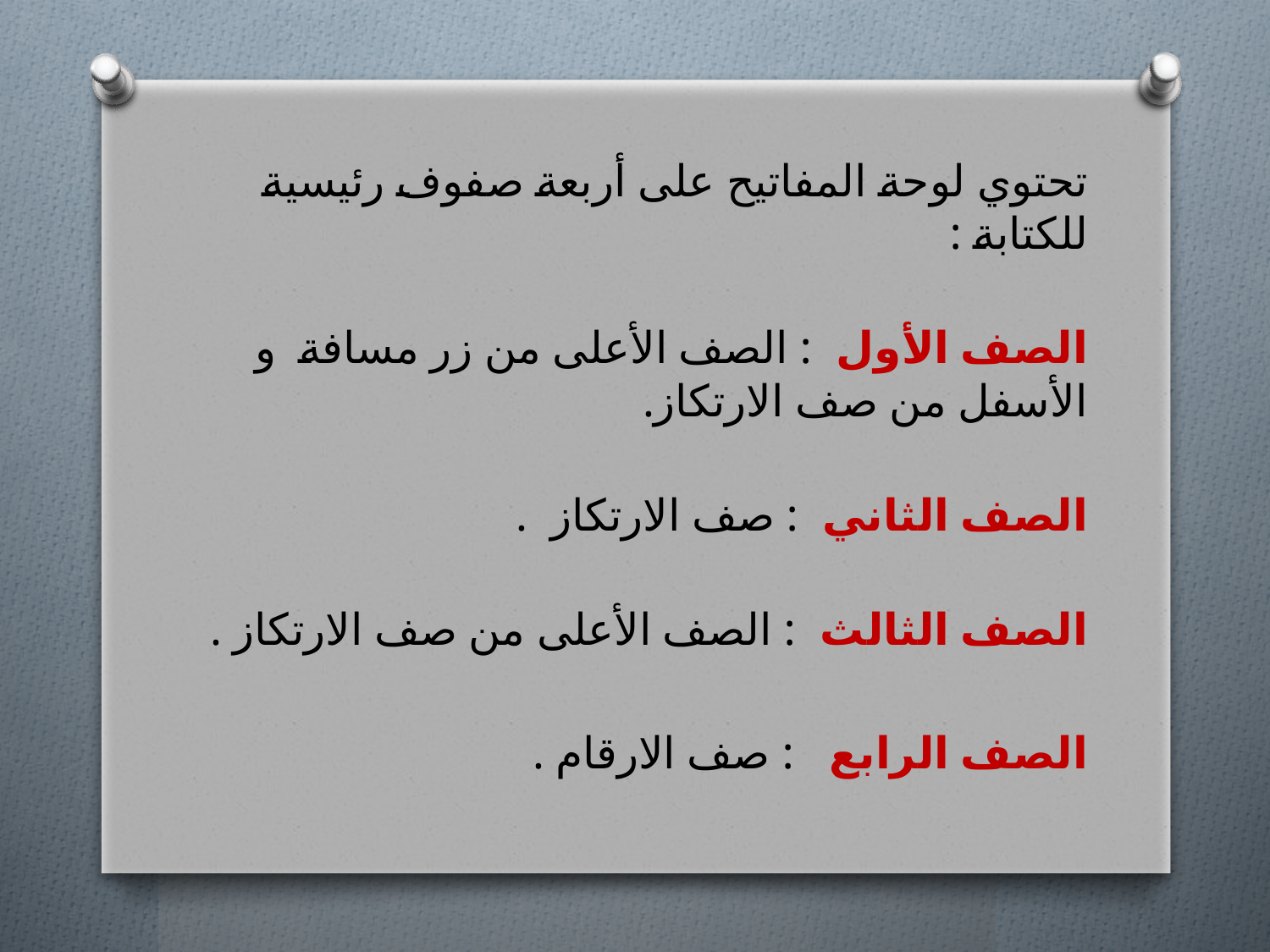

تحتوي لوحة المفاتيح على أربعة صفوف رئيسية للكتابة :
الصف الأول  : الصف الأعلى من زر مسافة  و الأسفل من صف الارتكاز.
الصف الثاني  : صف الارتكاز  .
الصف الثالث  : الصف الأعلى من صف الارتكاز .

الصف الرابع   : صف الارقام .